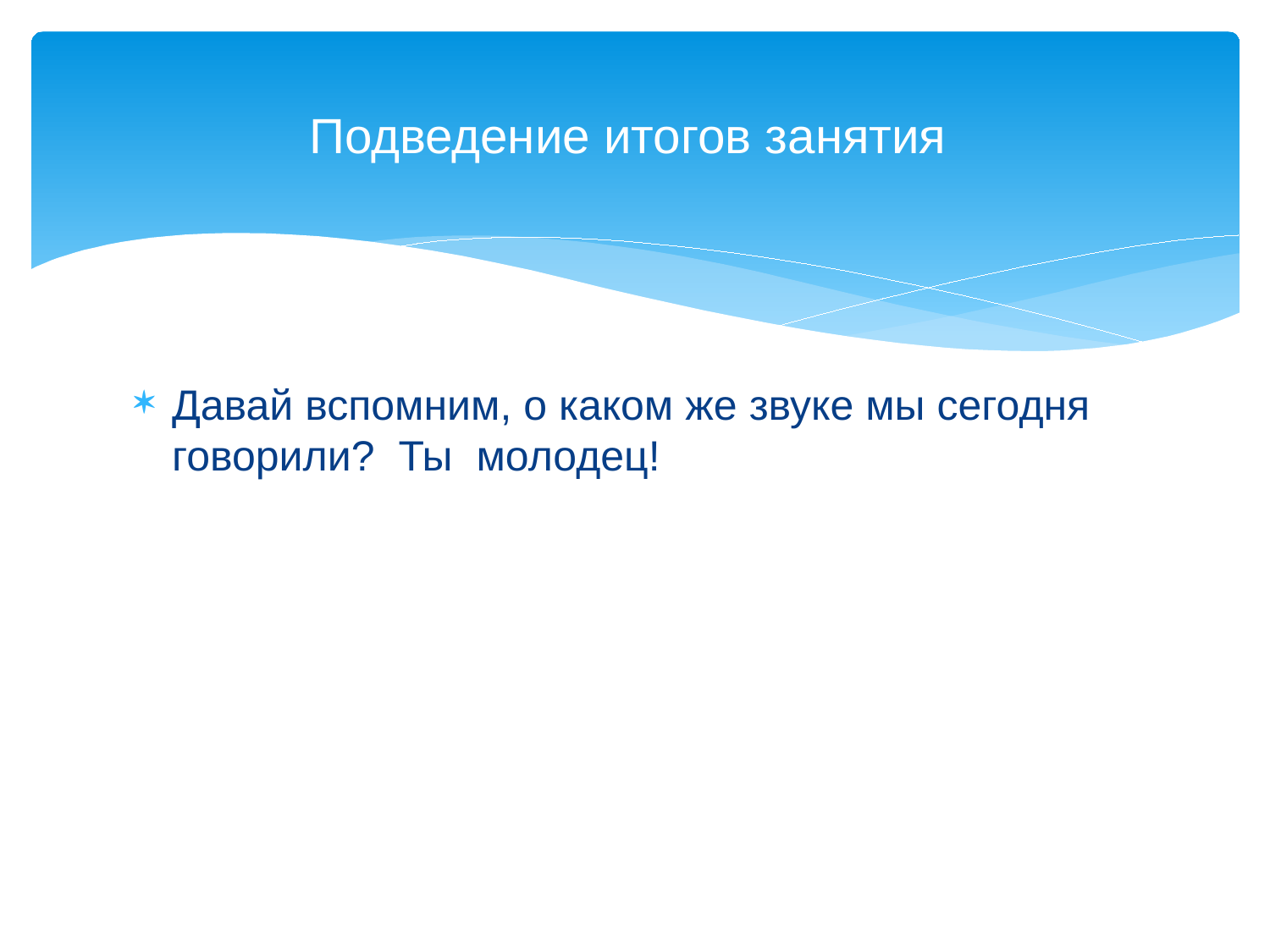

# Подведение итогов занятия
Давай вспомним, о каком же звуке мы сегодня говорили?  Ты  молодец!